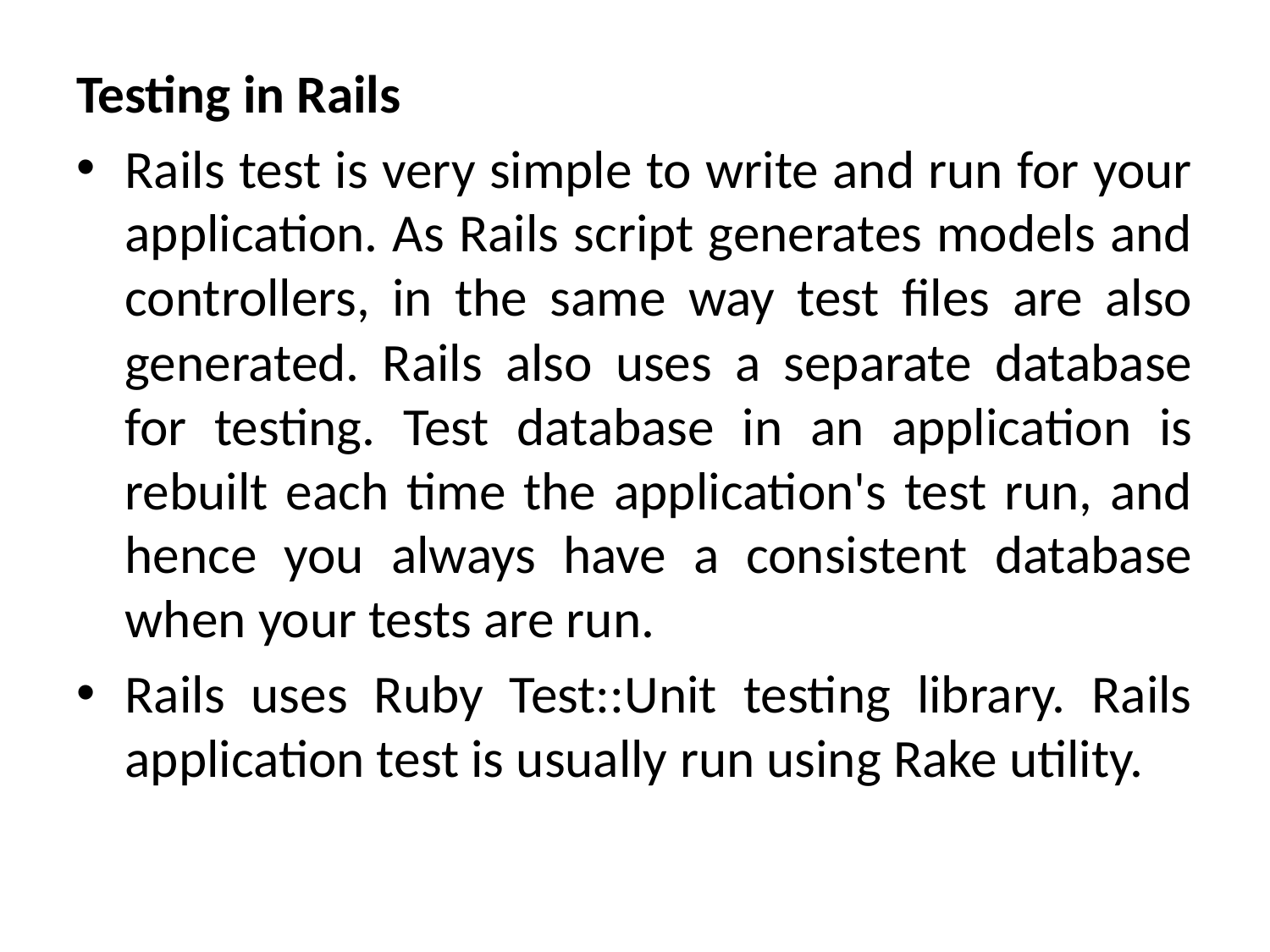

Testing in Rails
Rails test is very simple to write and run for your application. As Rails script generates models and controllers, in the same way test files are also generated. Rails also uses a separate database for testing. Test database in an application is rebuilt each time the application's test run, and hence you always have a consistent database when your tests are run.
Rails uses Ruby Test::Unit testing library. Rails application test is usually run using Rake utility.